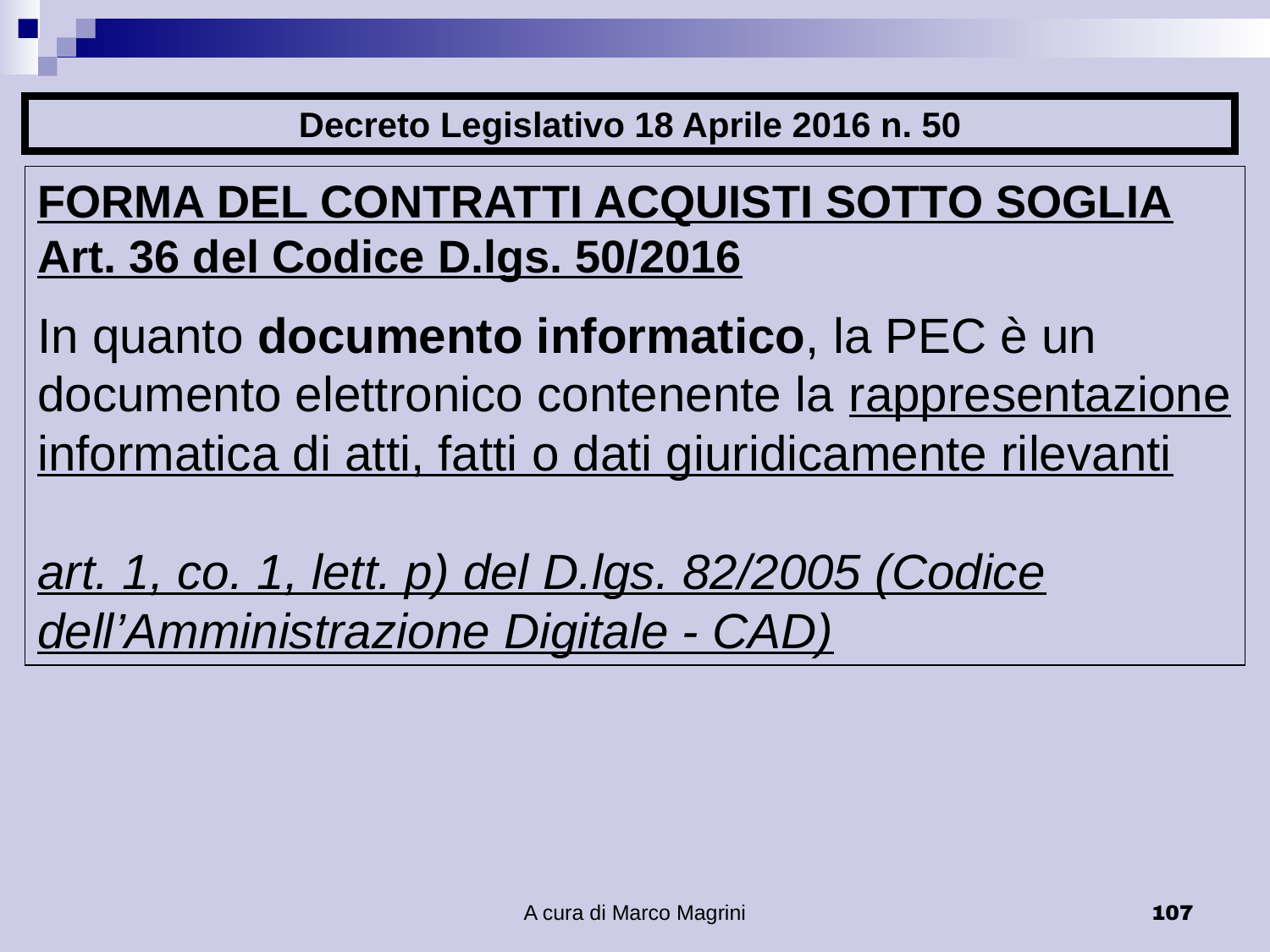

Decreto Legislativo 18 Aprile 2016 n. 50
FORMA DEL CONTRATTI ACQUISTI SOTTO SOGLIA
Art. 36 del Codice D.lgs. 50/2016

In quanto documento informatico, la PEC è un documento elettronico contenente la rappresentazione informatica di atti, fatti o dati giuridicamente rilevanti

art. 1, co. 1, lett. p) del D.lgs. 82/2005 (Codice dell’Amministrazione Digitale - CAD)

A cura di Marco Magrini
107